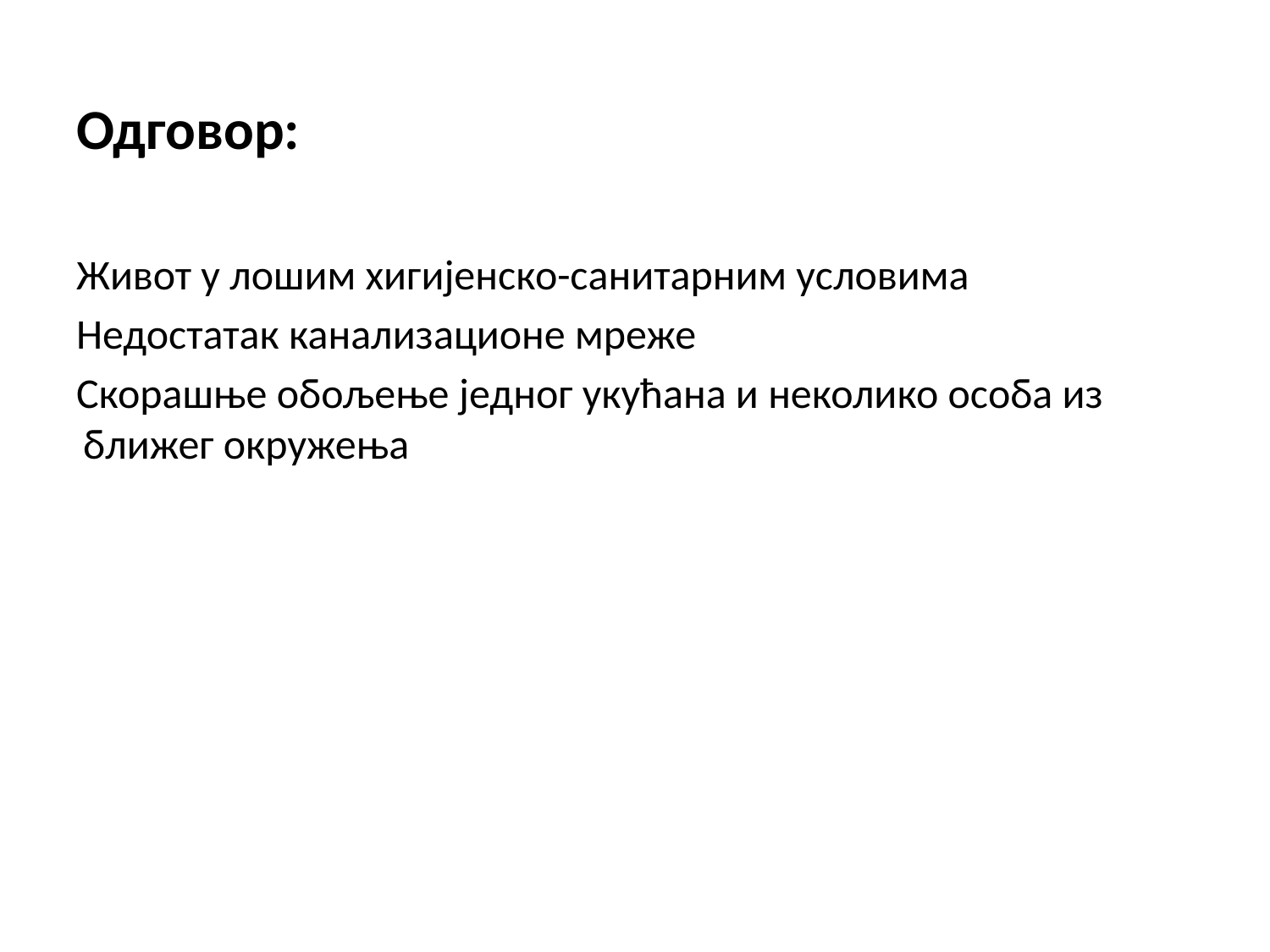

Одговор:

Живот у лошим хигијенско-санитарним условима
Недостатак канализационе мреже
Скорашње обољење једног укућана и неколико особа из ближег окружења